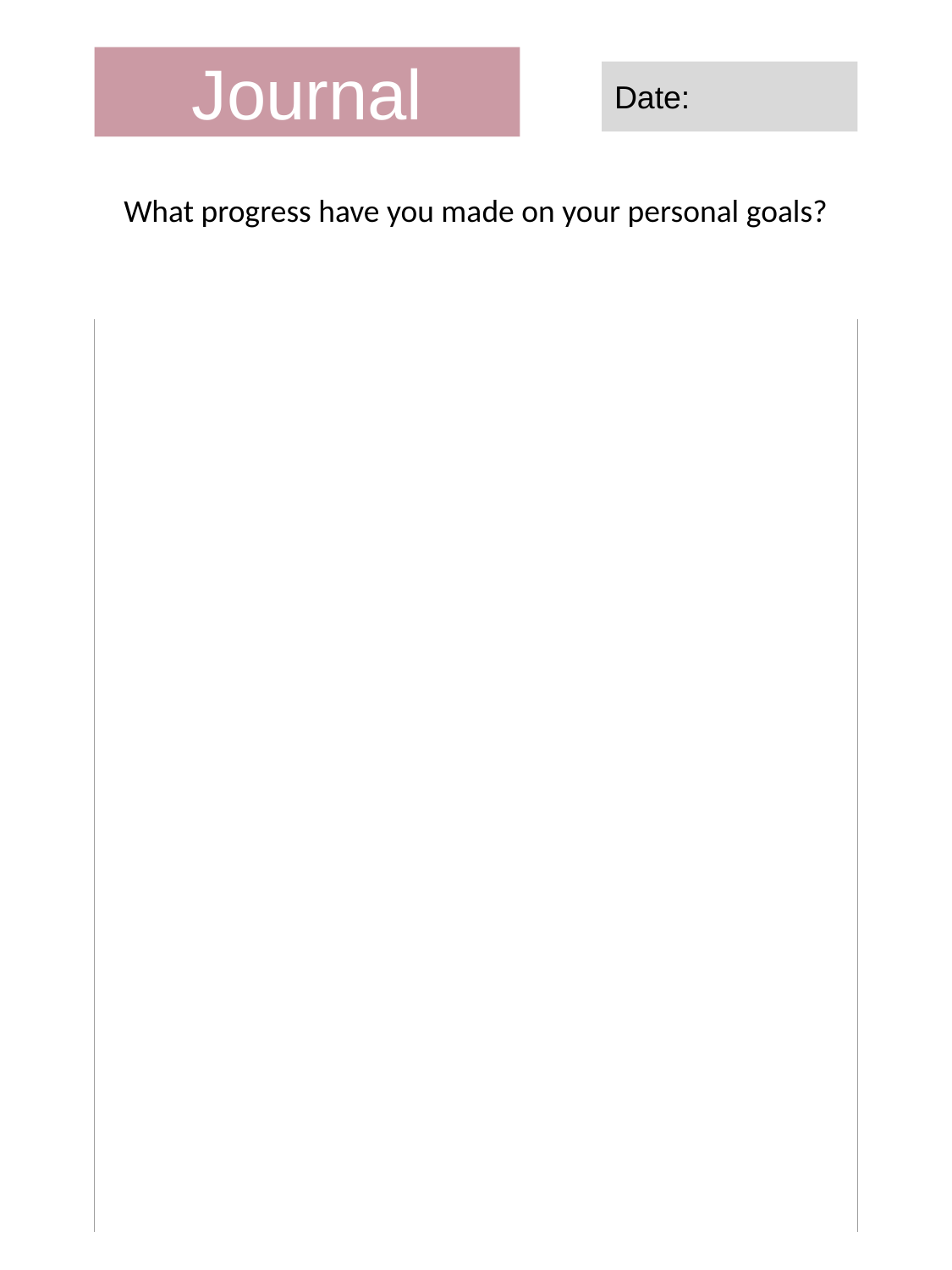

Journal

Date:
What progress have you made on your personal goals?
|  |
| --- |
|  |
|  |
|  |
|  |
|  |
|  |
|  |
|  |
|  |
|  |
|  |
|  |
|  |
|  |
|  |
|  |
|  |
|  |
|  |
|  |
|  |